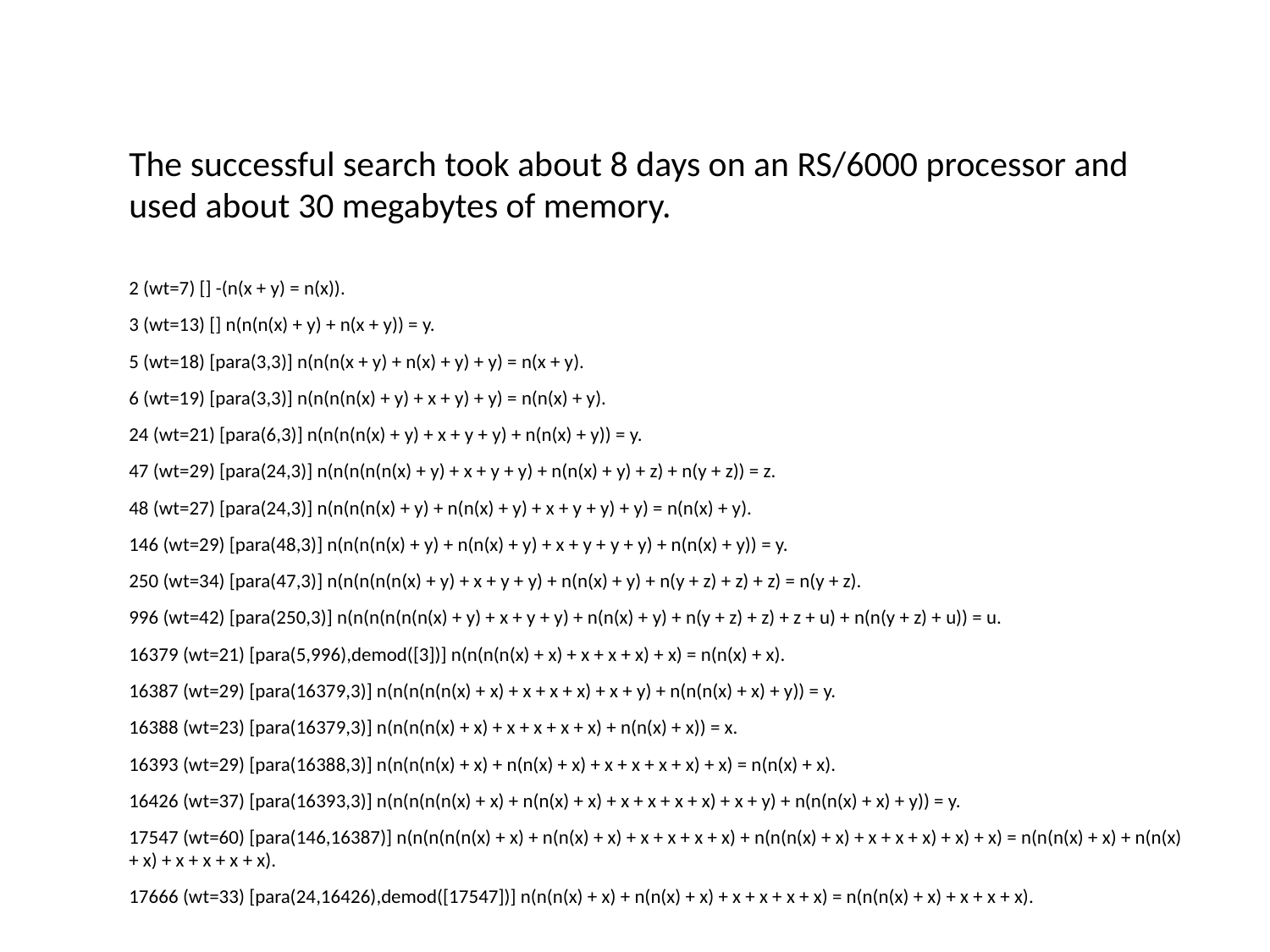

#
The successful search took about 8 days on an RS/6000 processor and used about 30 megabytes of memory.

2 (wt=7) [] -(n(x + y) = n(x)).
3 (wt=13) [] n(n(n(x) + y) + n(x + y)) = y.
5 (wt=18) [para(3,3)] n(n(n(x + y) + n(x) + y) + y) = n(x + y).
6 (wt=19) [para(3,3)] n(n(n(n(x) + y) + x + y) + y) = n(n(x) + y).
24 (wt=21) [para(6,3)] n(n(n(n(x) + y) + x + y + y) + n(n(x) + y)) = y.
47 (wt=29) [para(24,3)] n(n(n(n(n(x) + y) + x + y + y) + n(n(x) + y) + z) + n(y + z)) = z.
48 (wt=27) [para(24,3)] n(n(n(n(x) + y) + n(n(x) + y) + x + y + y) + y) = n(n(x) + y).
146 (wt=29) [para(48,3)] n(n(n(n(x) + y) + n(n(x) + y) + x + y + y + y) + n(n(x) + y)) = y.
250 (wt=34) [para(47,3)] n(n(n(n(n(x) + y) + x + y + y) + n(n(x) + y) + n(y + z) + z) + z) = n(y + z).
996 (wt=42) [para(250,3)] n(n(n(n(n(n(x) + y) + x + y + y) + n(n(x) + y) + n(y + z) + z) + z + u) + n(n(y + z) + u)) = u.
16379 (wt=21) [para(5,996),demod([3])] n(n(n(n(x) + x) + x + x + x) + x) = n(n(x) + x).
16387 (wt=29) [para(16379,3)] n(n(n(n(n(x) + x) + x + x + x) + x + y) + n(n(n(x) + x) + y)) = y.
16388 (wt=23) [para(16379,3)] n(n(n(n(x) + x) + x + x + x + x) + n(n(x) + x)) = x.
16393 (wt=29) [para(16388,3)] n(n(n(n(x) + x) + n(n(x) + x) + x + x + x + x) + x) = n(n(x) + x).
16426 (wt=37) [para(16393,3)] n(n(n(n(n(x) + x) + n(n(x) + x) + x + x + x + x) + x + y) + n(n(n(x) + x) + y)) = y.
17547 (wt=60) [para(146,16387)] n(n(n(n(n(x) + x) + n(n(x) + x) + x + x + x + x) + n(n(n(x) + x) + x + x + x) + x) + x) = n(n(n(x) + x) + n(n(x) + x) + x + x + x + x).
17666 (wt=33) [para(24,16426),demod([17547])] n(n(n(x) + x) + n(n(x) + x) + x + x + x + x) = n(n(n(x) + x) + x + x + x).